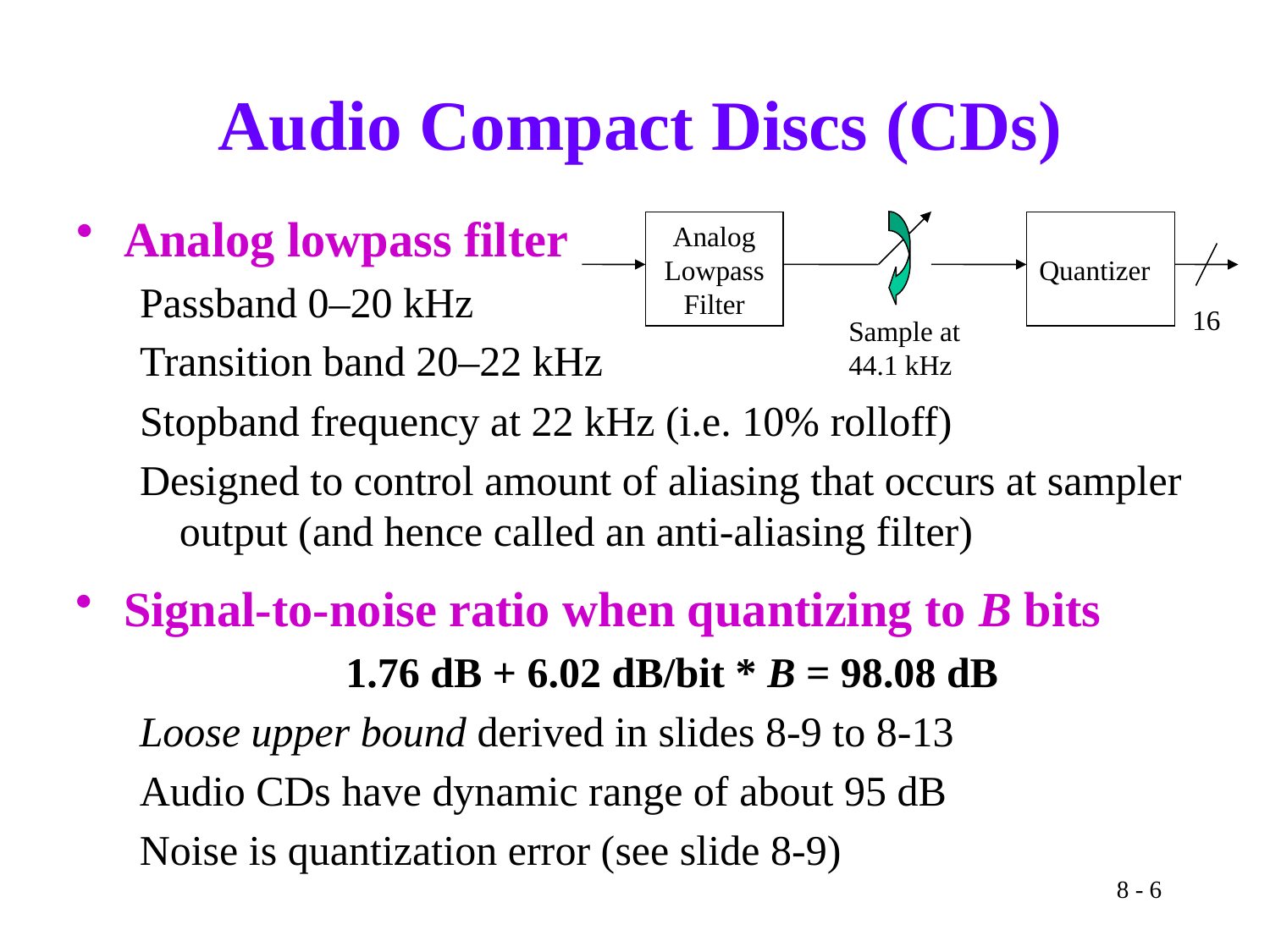

# Audio Compact Discs (CDs)
Analog lowpass filter
Passband 0–20 kHz
Transition band 20–22 kHz
Stopband frequency at 22 kHz (i.e. 10% rolloff)
Designed to control amount of aliasing that occurs at sampler output (and hence called an anti-aliasing filter)

Analog Lowpass Filter
Quantizer

Sample at 44.1 kHz
16
Signal-to-noise ratio when quantizing to B bits
1.76 dB + 6.02 dB/bit * B = 98.08 dB
Loose upper bound derived in slides 8-9 to 8-13
Audio CDs have dynamic range of about 95 dB
Noise is quantization error (see slide 8-9)
8 - 6